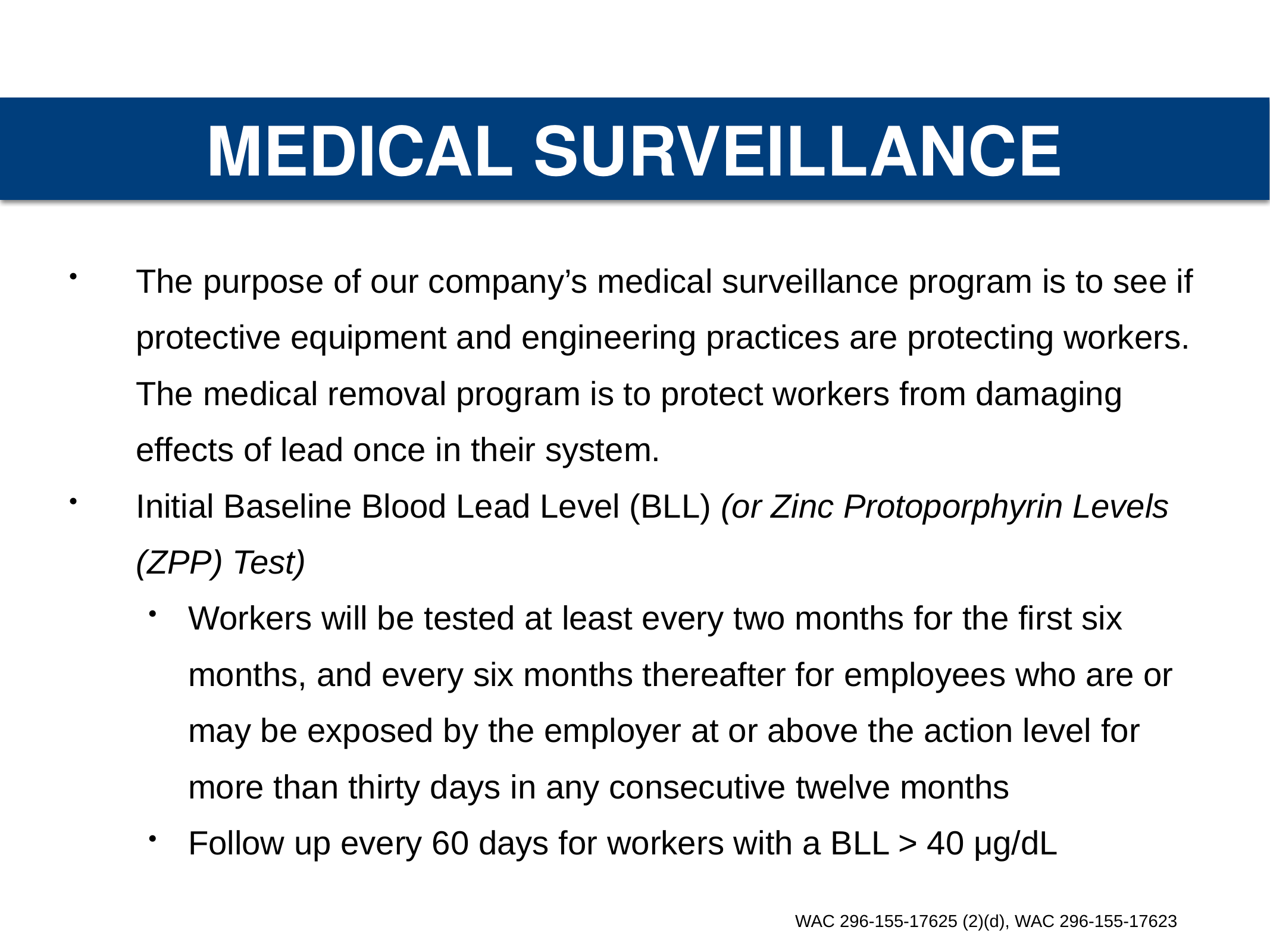

MEDICAL SURVEILLANCE
The purpose of our company’s medical surveillance program is to see if protective equipment and engineering practices are protecting workers.  The medical removal program is to protect workers from damaging effects of lead once in their system.
Initial Baseline Blood Lead Level (BLL) (or Zinc Protoporphyrin Levels (ZPP) Test)
Workers will be tested at least every two months for the first six months, and every six months thereafter for employees who are or may be exposed by the employer at or above the action level for more than thirty days in any consecutive twelve months
Follow up every 60 days for workers with a BLL > 40 μg/dL
WAC 296-155-17625 (2)(d), WAC 296-155-17623